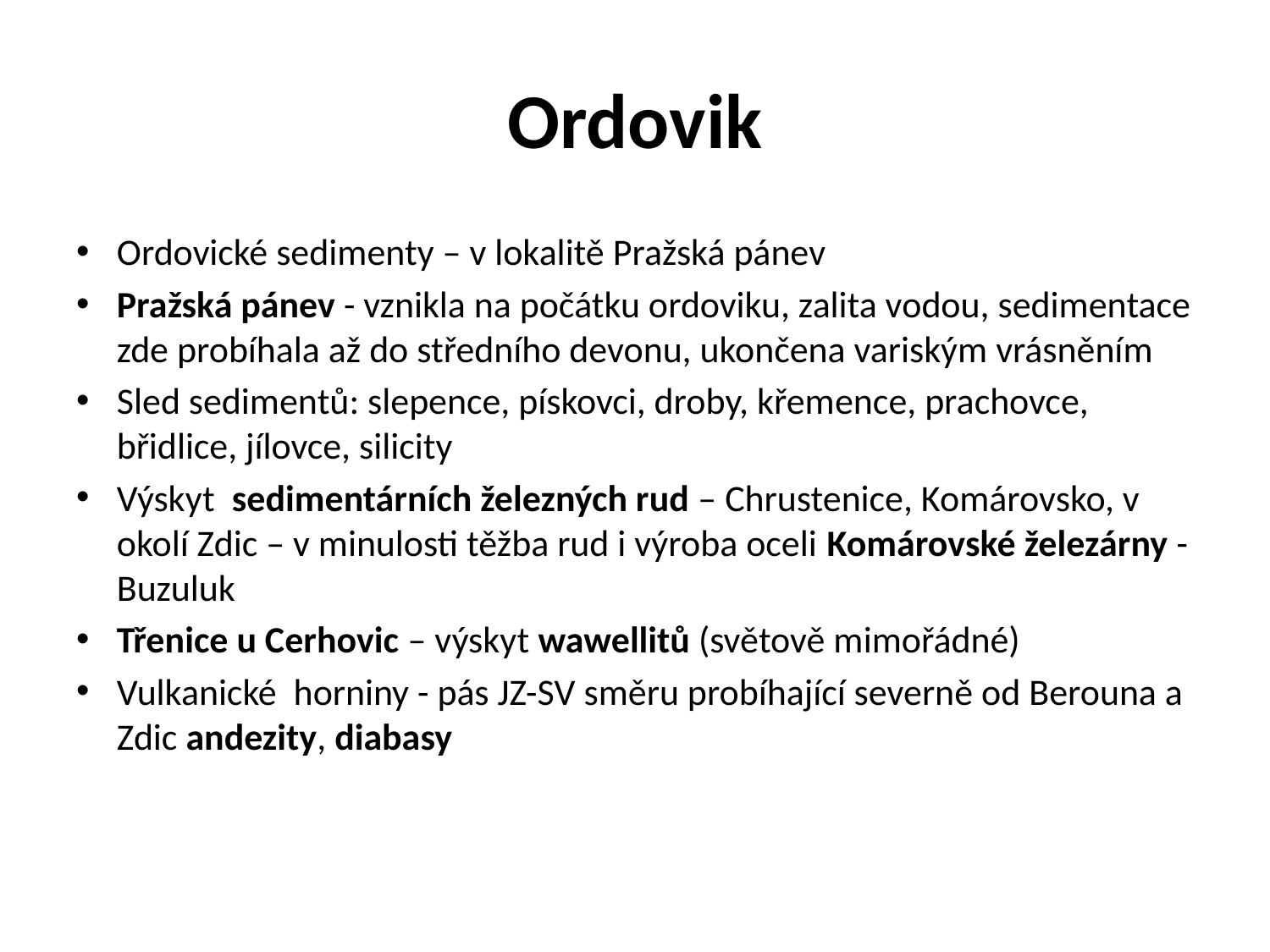

# Ordovik
Ordovické sedimenty – v lokalitě Pražská pánev
Pražská pánev - vznikla na počátku ordoviku, zalita vodou, sedimentace zde probíhala až do středního devonu, ukončena variským vrásněním
Sled sedimentů: slepence, pískovci, droby, křemence, prachovce, břidlice, jílovce, silicity
Výskyt  sedimentárních železných rud – Chrustenice, Komárovsko, v okolí Zdic – v minulosti těžba rud i výroba oceli Komárovské železárny - Buzuluk
Třenice u Cerhovic – výskyt wawellitů (světově mimořádné)
Vulkanické  horniny - pás JZ-SV směru probíhající severně od Berouna a Zdic andezity, diabasy